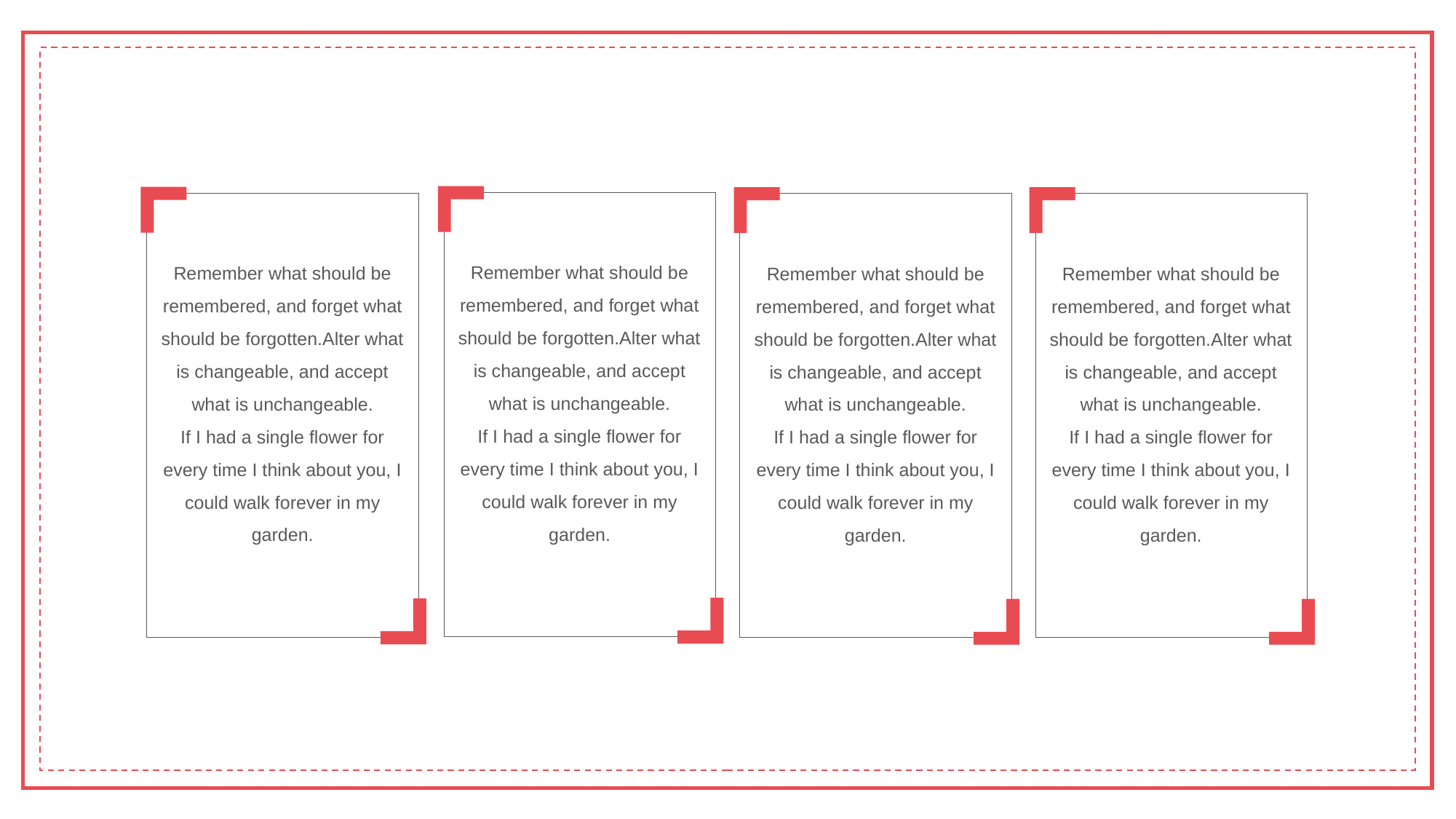

Remember what should be remembered, and forget what should be forgotten.Alter what is changeable, and accept what is unchangeable.
If I had a single flower for every time I think about you, I could walk forever in my garden.
Remember what should be remembered, and forget what should be forgotten.Alter what is changeable, and accept what is unchangeable.
If I had a single flower for every time I think about you, I could walk forever in my garden.
Remember what should be remembered, and forget what should be forgotten.Alter what is changeable, and accept what is unchangeable.
If I had a single flower for every time I think about you, I could walk forever in my garden.
Remember what should be remembered, and forget what should be forgotten.Alter what is changeable, and accept what is unchangeable.
If I had a single flower for every time I think about you, I could walk forever in my garden.